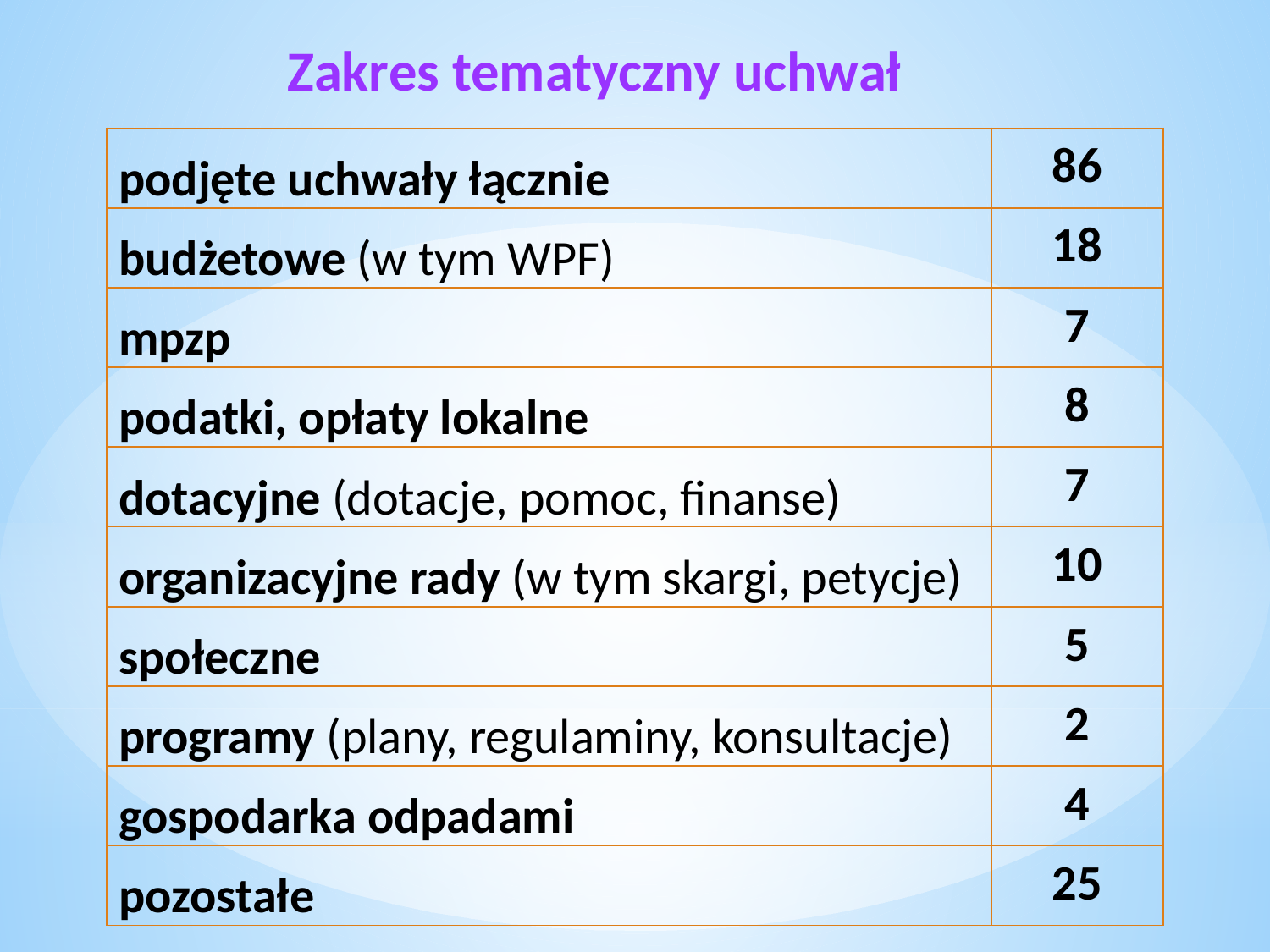

Zakres tematyczny uchwał
| podjęte uchwały łącznie | 86 |
| --- | --- |
| budżetowe (w tym WPF) | 18 |
| mpzp | 7 |
| podatki, opłaty lokalne | 8 |
| dotacyjne (dotacje, pomoc, finanse) | 7 |
| organizacyjne rady (w tym skargi, petycje) | 10 |
| społeczne | 5 |
| programy (plany, regulaminy, konsultacje) | 2 |
| gospodarka odpadami | 4 |
| pozostałe | 25 |